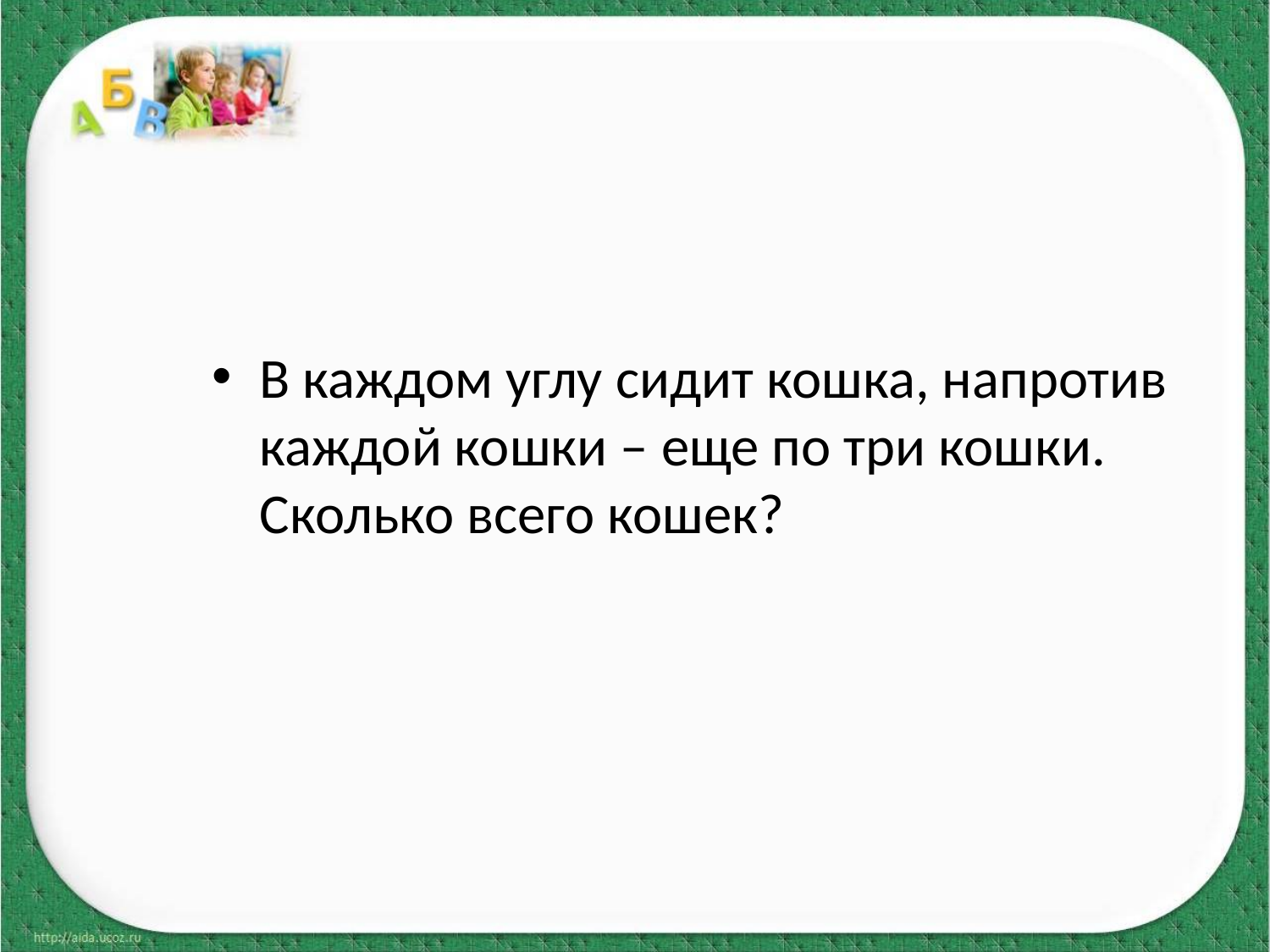

В каждом углу сидит кошка, напротив каждой кошки – еще по три кошки. Сколько всего кошек?